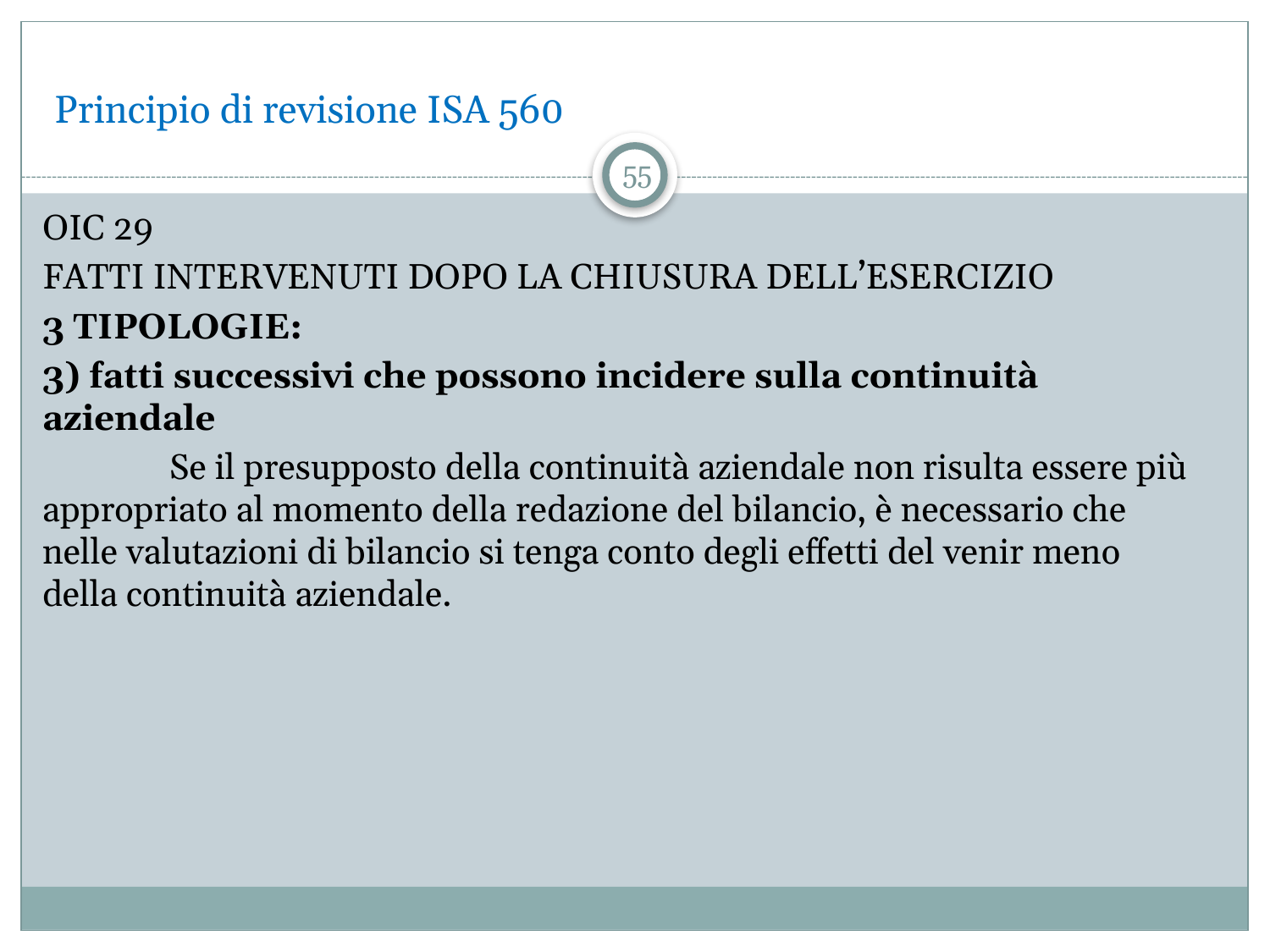

# Principio di revisione ISA 560
55
OIC 29
FATTI INTERVENUTI DOPO LA CHIUSURA DELL’ESERCIZIO
3 TIPOLOGIE:
3) fatti successivi che possono incidere sulla continuità aziendale
	Se il presupposto della continuità aziendale non risulta essere più appropriato al momento della redazione del bilancio, è necessario che nelle valutazioni di bilancio si tenga conto degli effetti del venir meno della continuità aziendale.